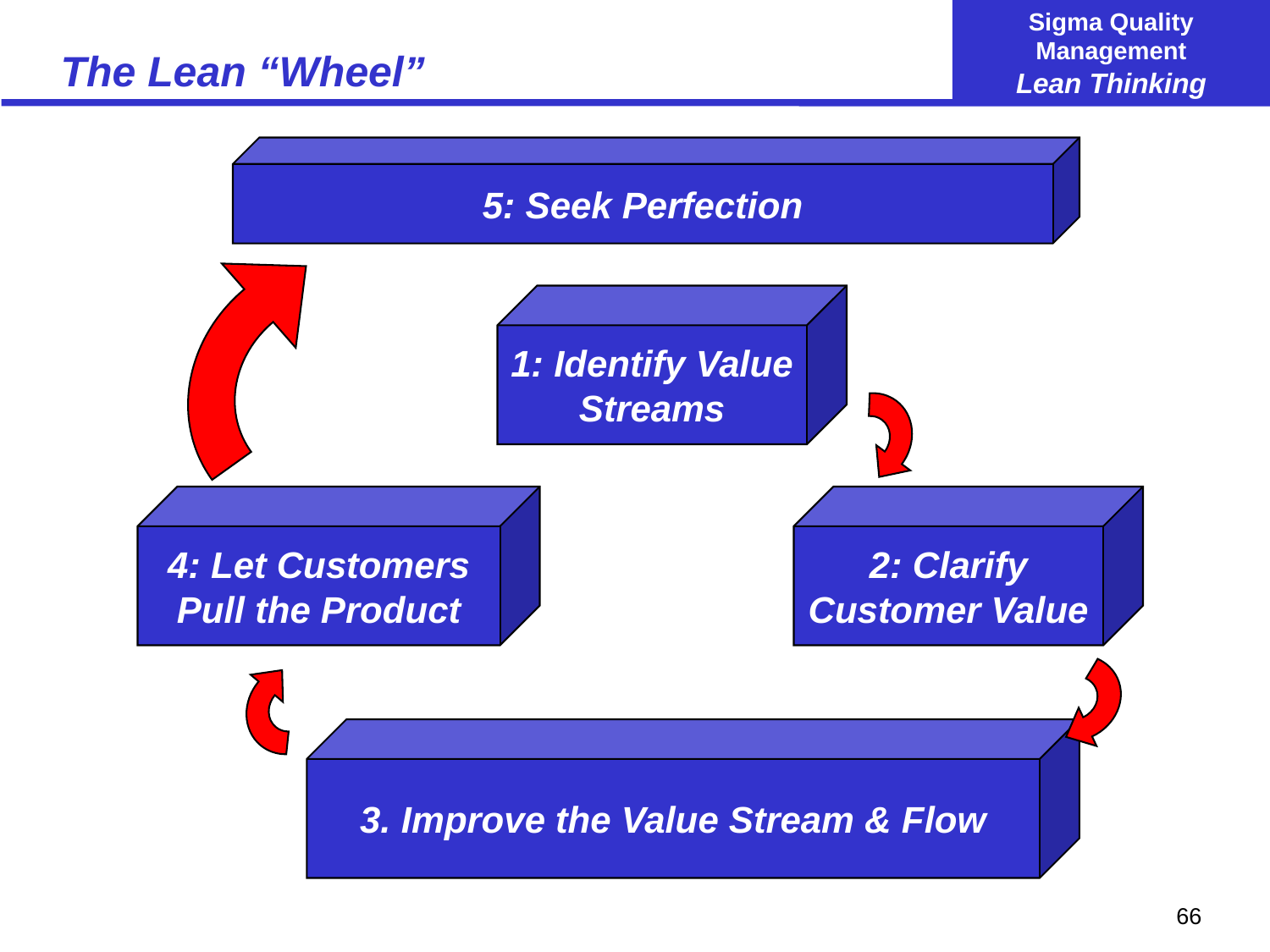

# The Lean “Wheel”
5: Seek Perfection

1: Identify Value Streams

4: Let Customers Pull the Product
2: Clarify Customer Value

3. Improve the Value Stream & Flow